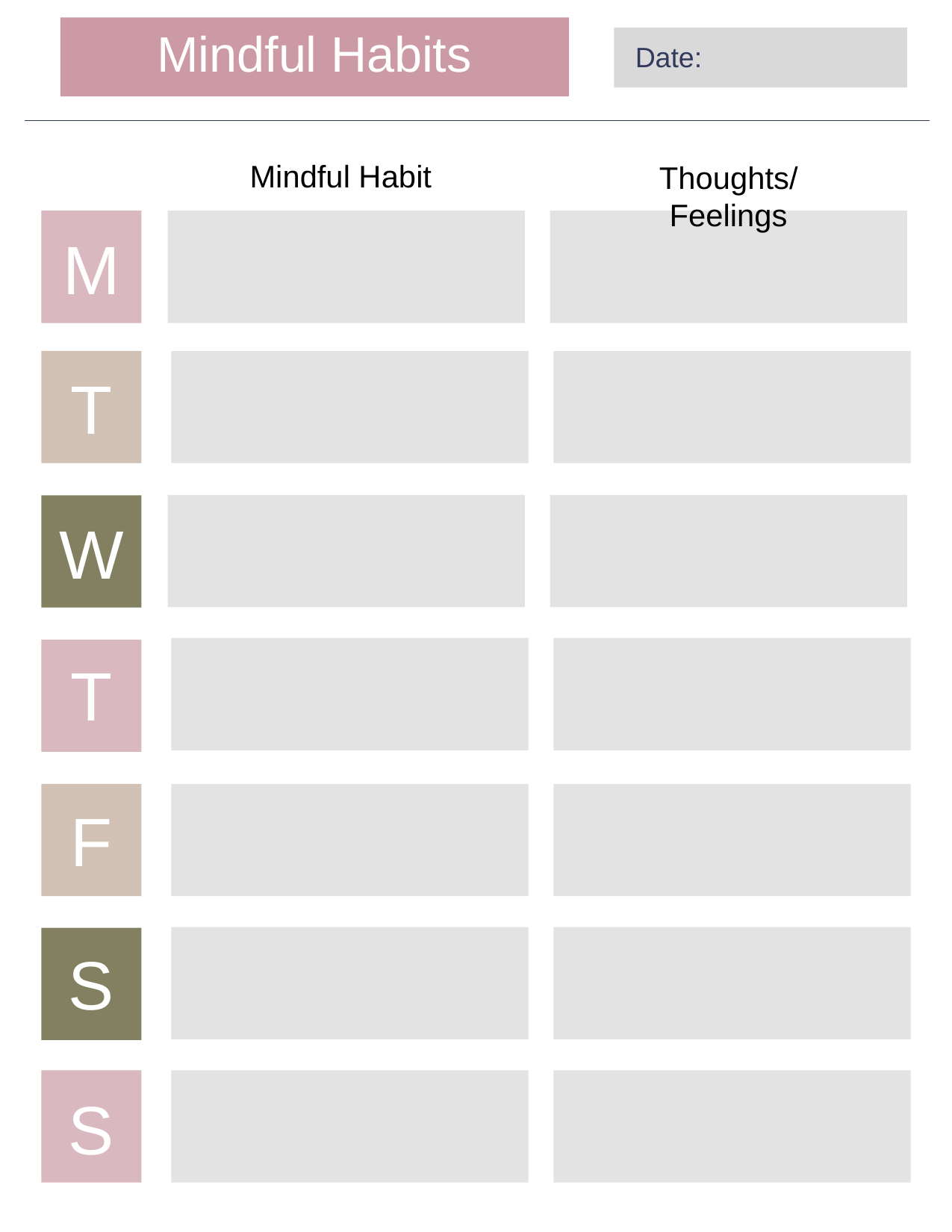

Mindful Habits

Date:
Mindful Habit
Thoughts/Feelings

M

T

W

T

F

S

S